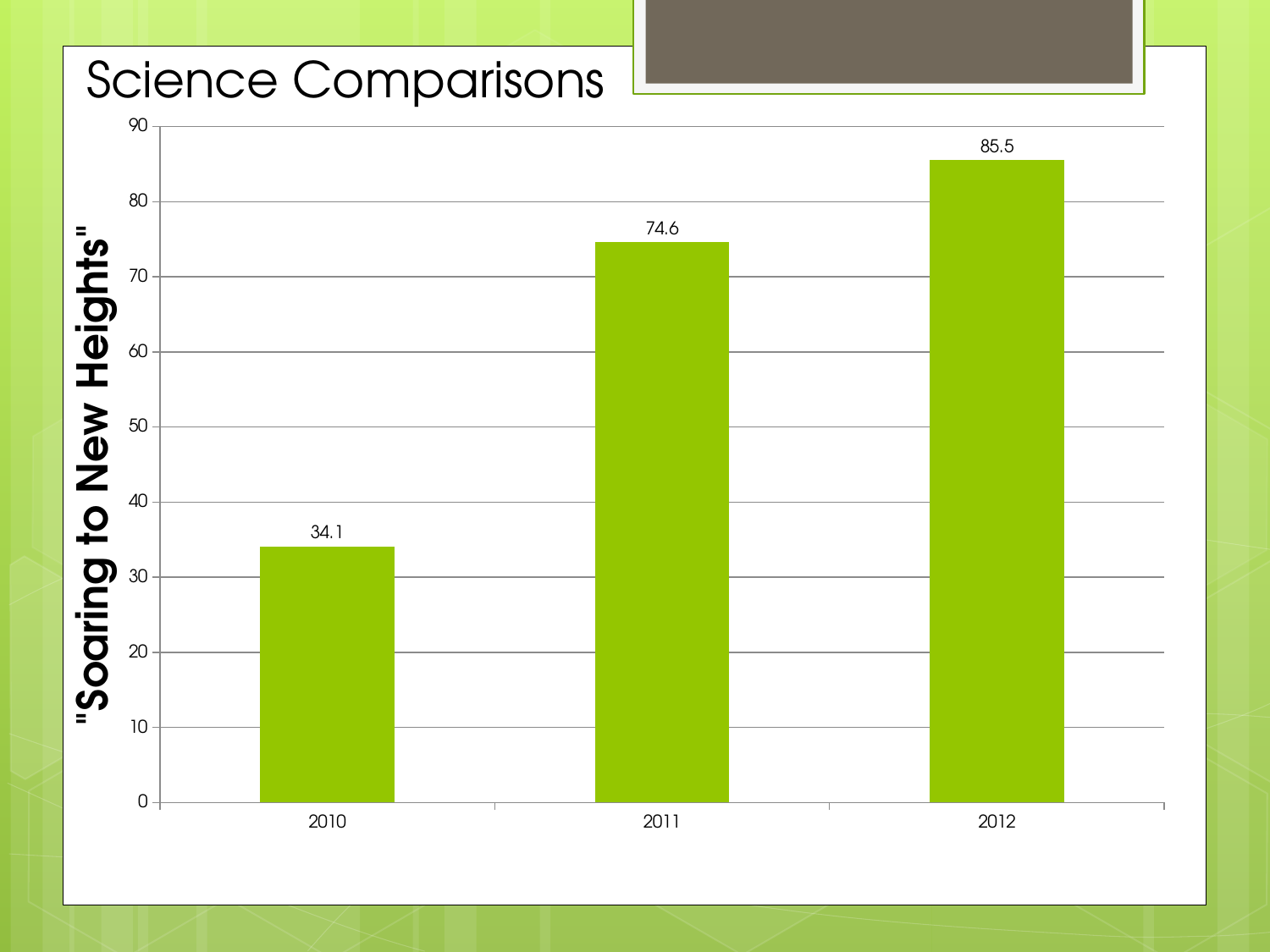

Science Comparisons

### Chart

| Category |  |
|---|---|
| 2010.0 | 34.1 |
| 2011.0 | 74.6 |
| 2012.0 | 85.5 |